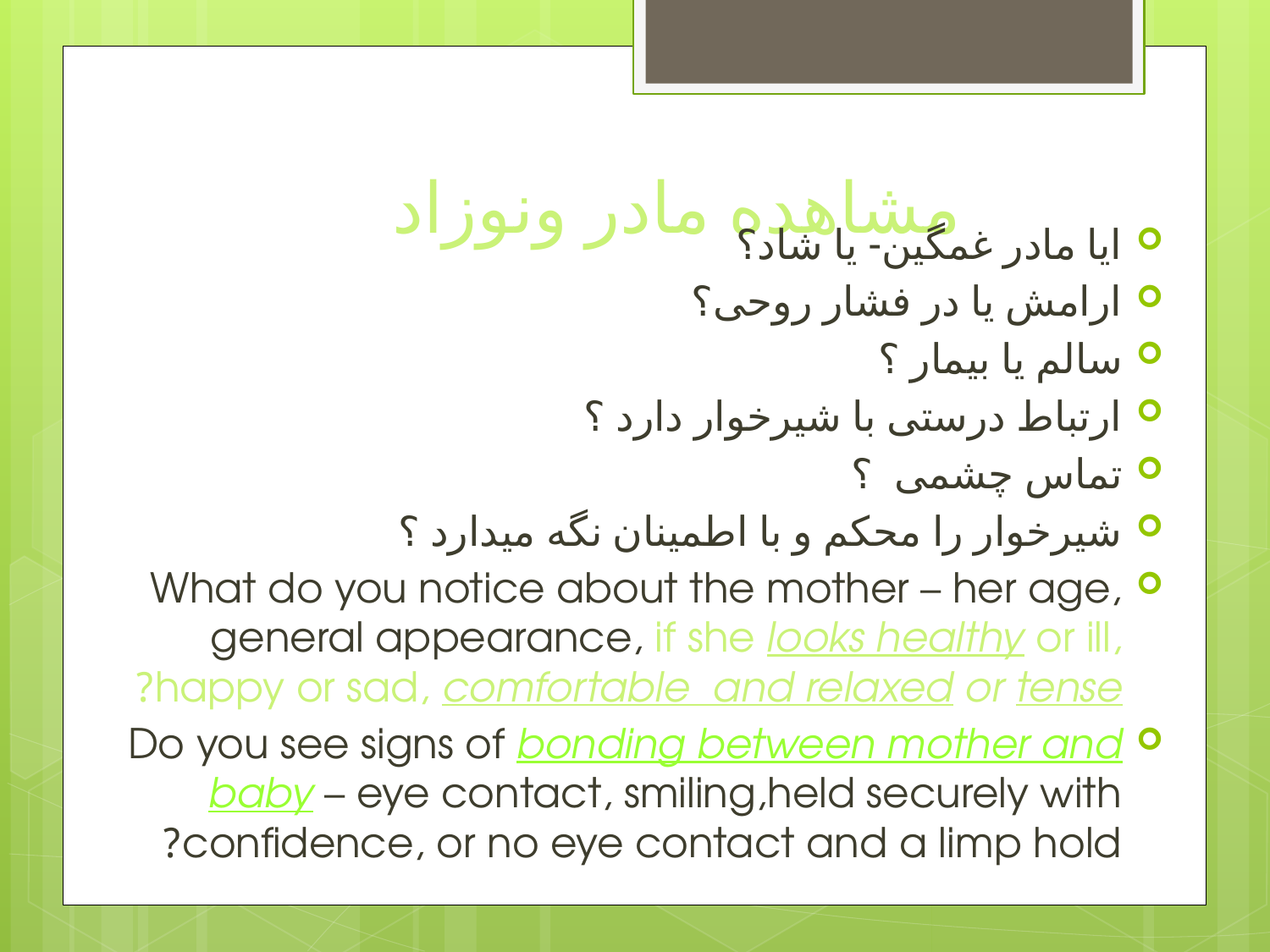

# مشاهده مادر ونوزاد
ایا مادر غمگین- یا شاد؟
ارامش یا در فشار روحی؟
سالم یا بیمار ؟
ارتباط درستی با شیرخوار دارد ؟
تماس چشمی  ؟
شیرخوار را محکم و با اطمینان نگه میدارد ؟
What do you notice about the mother – her age, general appearance, if she looks healthy or ill, happy or sad, comfortable  and relaxed or tense?
Do you see signs of bonding between mother and baby – eye contact, smiling,held securely with confidence, or no eye contact and a limp hold?